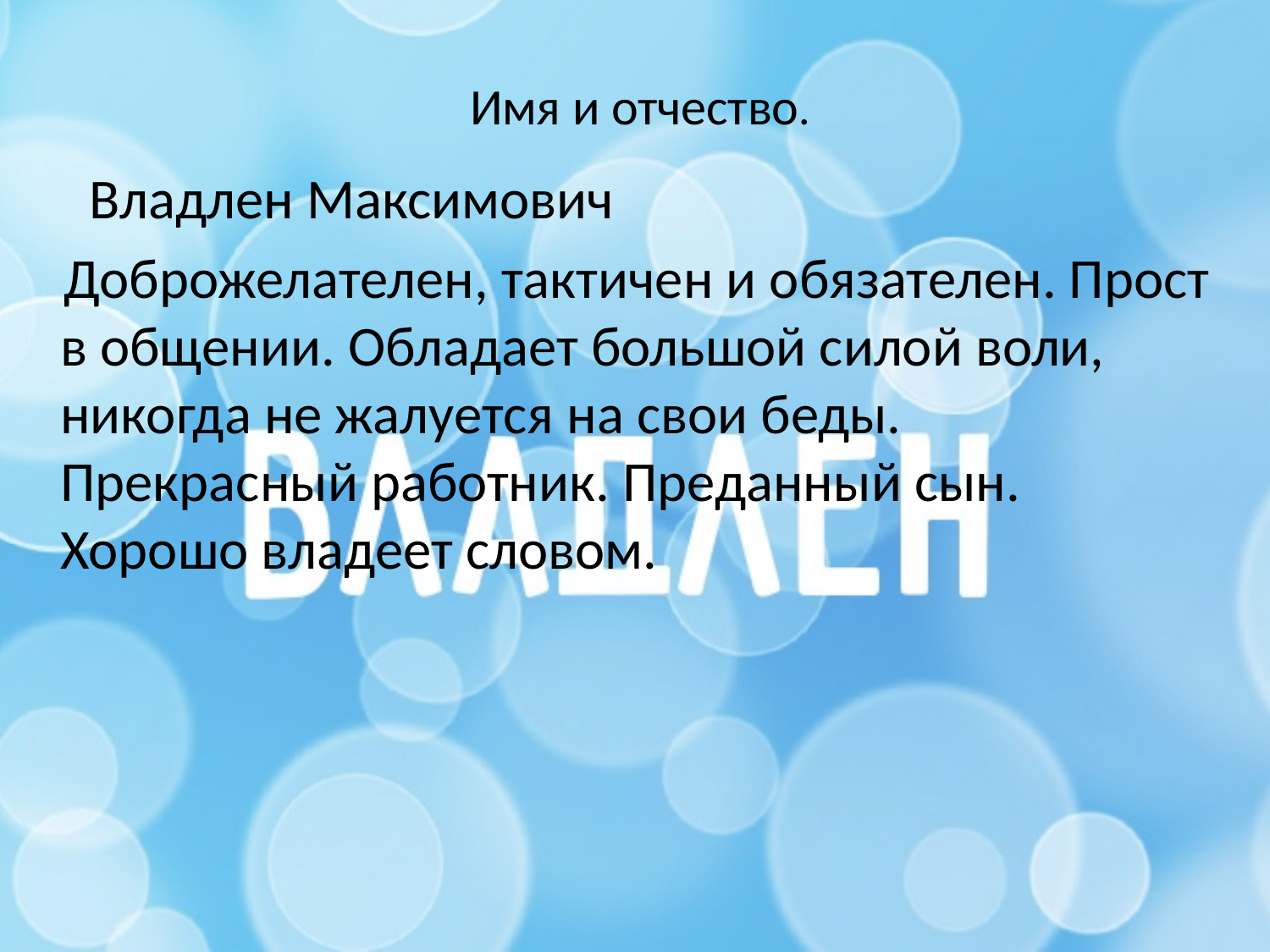

# Имя и отчество.
      Владлен Максимович
    Доброжелателен, тактичен и обязателен. Прост в общении. Обладает большой силой воли, никогда не жалуется на свои беды. Прекрасный работник. Преданный сын. Хорошо владеет словом.